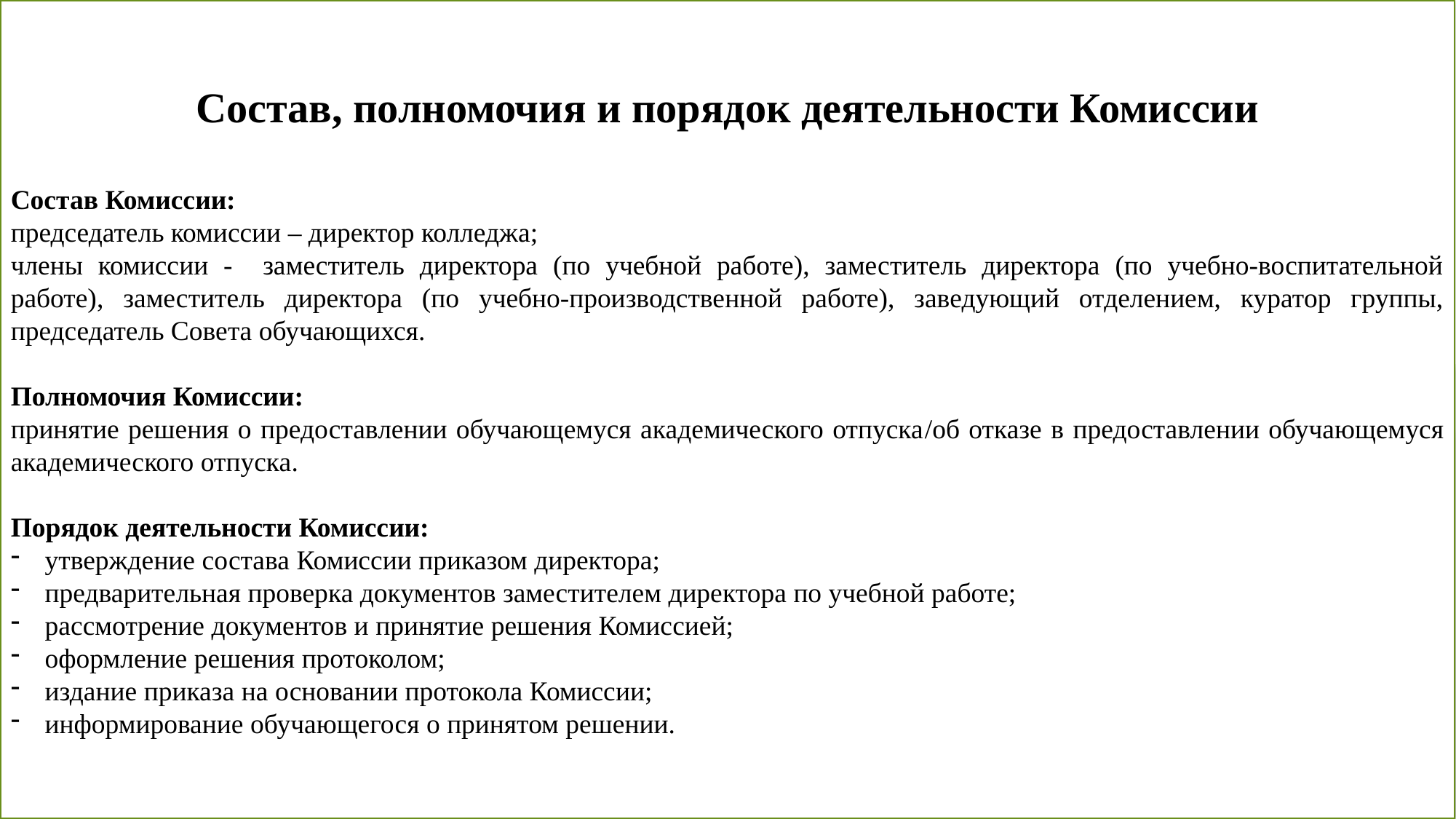

Состав, полномочия и порядок деятельности Комиссии

Состав Комиссии:
председатель комиссии – директор колледжа;
члены комиссии -  заместитель директора (по учебной работе), заместитель директора (по учебно-воспитательной работе), заместитель директора (по учебно-производственной работе), заведующий отделением, куратор группы, председатель Совета обучающихся.

Полномочия Комиссии:
принятие решения о предоставлении обучающемуся академического отпуска/об отказе в предоставлении обучающемуся академического отпуска.

Порядок деятельности Комиссии:
утверждение состава Комиссии приказом директора;
предварительная проверка документов заместителем директора по учебной работе;
рассмотрение документов и принятие решения Комиссией;
оформление решения протоколом;
издание приказа на основании протокола Комиссии;
информирование обучающегося о принятом решении.